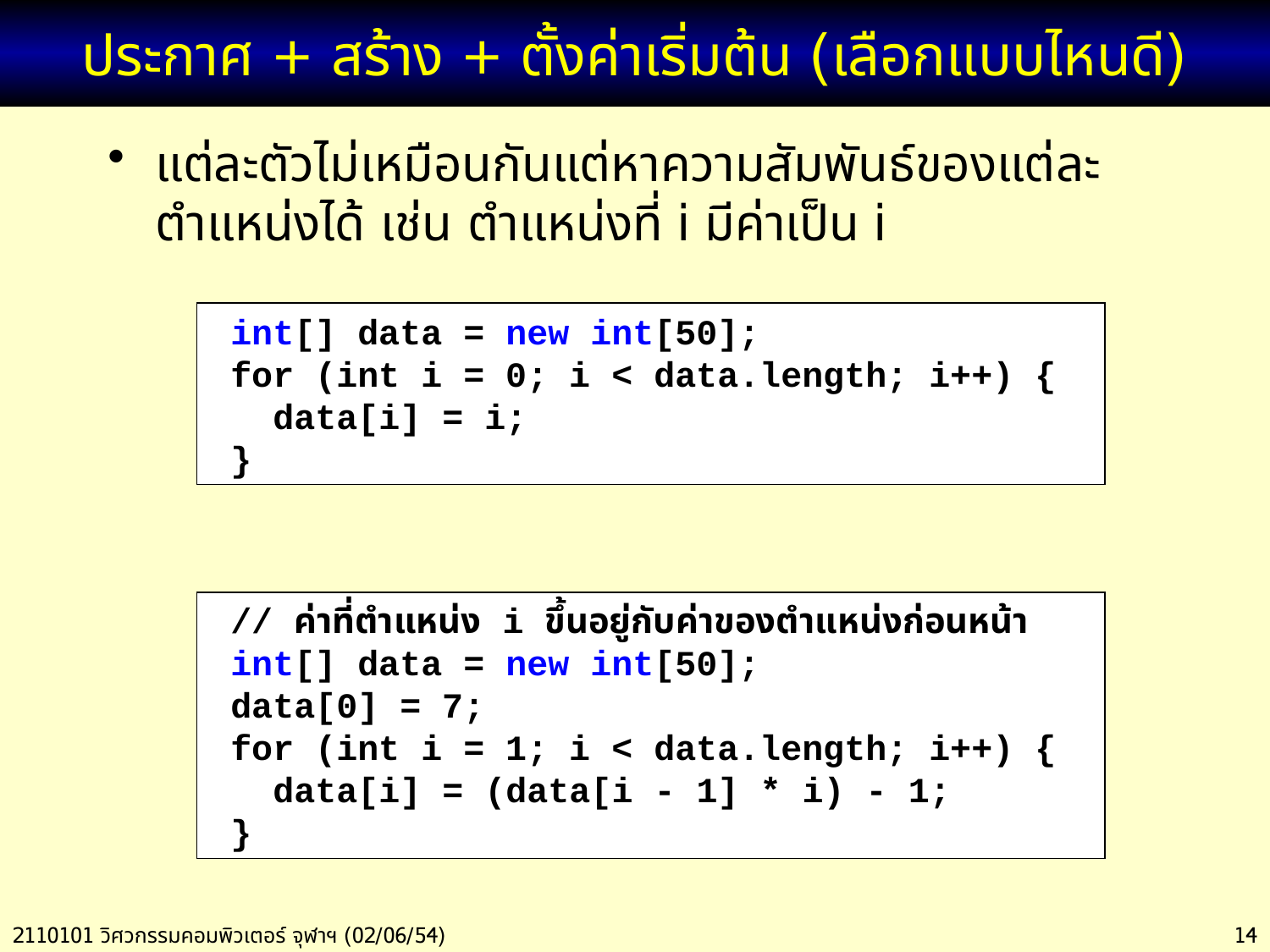

# ประกาศ + สร้าง + ตั้งค่าเริ่มต้น (เลือกแบบไหนดี)
แต่ละตัวไม่เหมือนกันแต่หาความสัมพันธ์ของแต่ละตำแหน่งได้ เช่น ตำแหน่งที่ i มีค่าเป็น i
 int[] data = new int[50];
 for (int i = 0; i < data.length; i++) {
   data[i] = i;
 }
 // ค่าที่ตำแหน่ง i ขึ้นอยู่กับค่าของตำแหน่งก่อนหน้า
 int[] data = new int[50];
 data[0] = 7;
 for (int i = 1; i < data.length; i++) {
   data[i] = (data[i - 1] * i) - 1;
 }